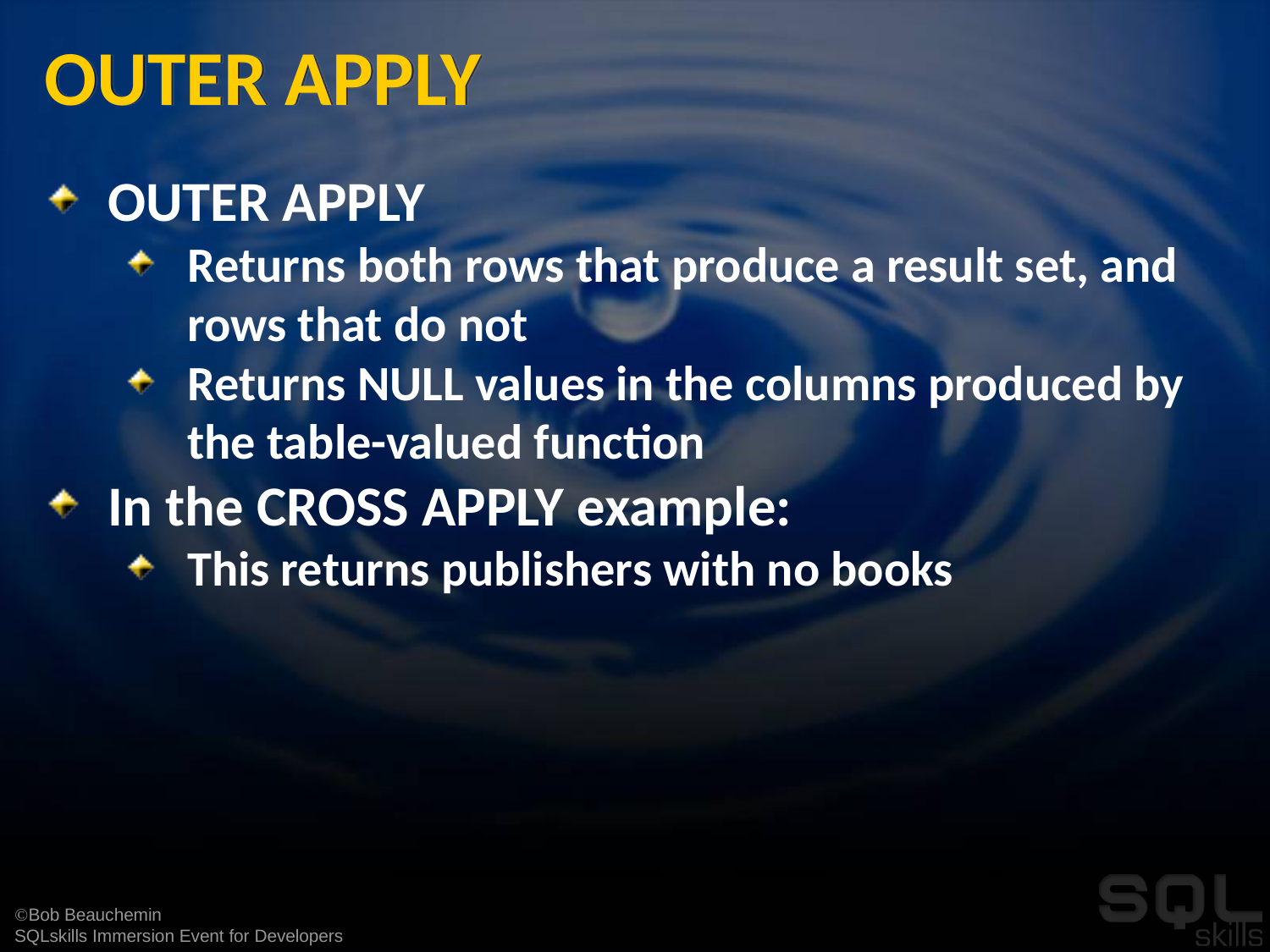

# OUTER APPLY
OUTER APPLY
Returns both rows that produce a result set, and rows that do not
Returns NULL values in the columns produced by the table-valued function
In the CROSS APPLY example:
This returns publishers with no books